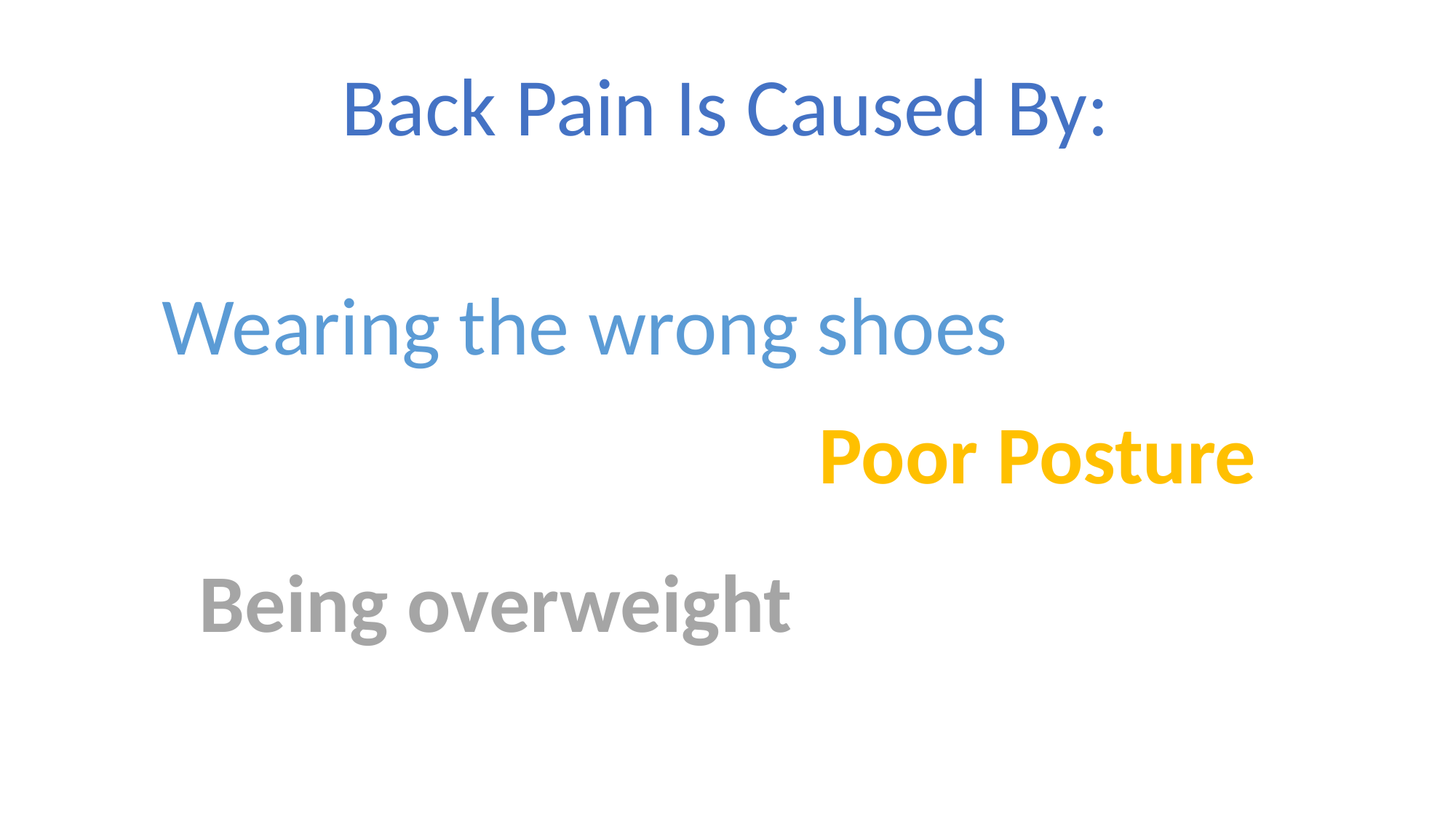

Back Pain Is Caused By:
Wearing the wrong shoes
Poor Posture
Being overweight